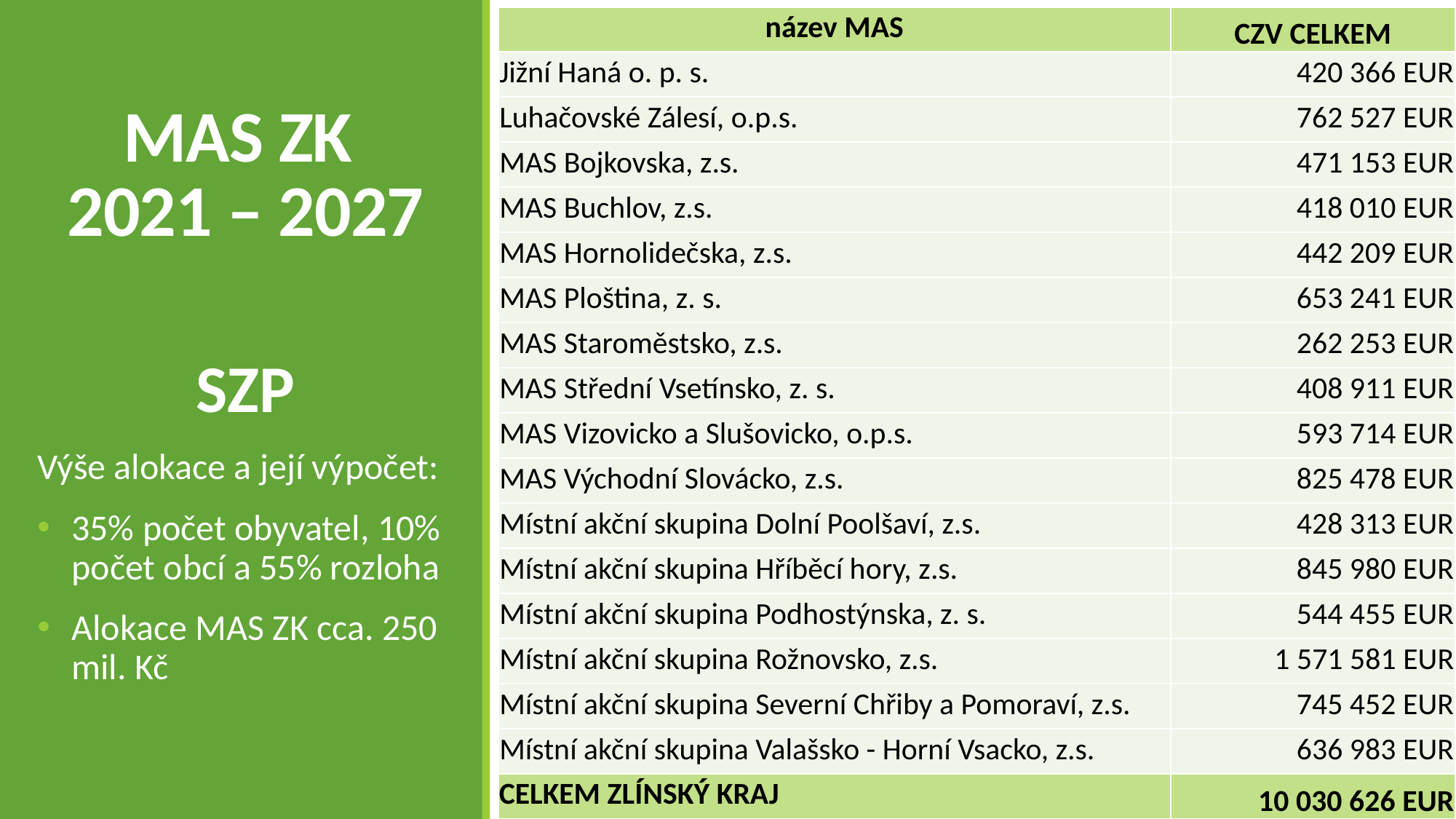

| název MAS | CZV CELKEM |
| --- | --- |
| Jižní Haná o. p. s. | 420 366 EUR |
| Luhačovské Zálesí, o.p.s. | 762 527 EUR |
| MAS Bojkovska, z.s. | 471 153 EUR |
| MAS Buchlov, z.s. | 418 010 EUR |
| MAS Hornolidečska, z.s. | 442 209 EUR |
| MAS Ploština, z. s. | 653 241 EUR |
| MAS Staroměstsko, z.s. | 262 253 EUR |
| MAS Střední Vsetínsko, z. s. | 408 911 EUR |
| MAS Vizovicko a Slušovicko, o.p.s. | 593 714 EUR |
| MAS Východní Slovácko, z.s. | 825 478 EUR |
| Místní akční skupina Dolní Poolšaví, z.s. | 428 313 EUR |
| Místní akční skupina Hříběcí hory, z.s. | 845 980 EUR |
| Místní akční skupina Podhostýnska, z. s. | 544 455 EUR |
| Místní akční skupina Rožnovsko, z.s. | 1 571 581 EUR |
| Místní akční skupina Severní Chřiby a Pomoraví, z.s. | 745 452 EUR |
| Místní akční skupina Valašsko - Horní Vsacko, z.s. | 636 983 EUR |
| CELKEM ZLÍNSKÝ KRAJ | 10 030 626 EUR |
# MAS ZK 2021 – 2027

SZP
Výše alokace a její výpočet:
35% počet obyvatel, 10% počet obcí a 55% rozloha
Alokace MAS ZK cca. 250 mil. Kč